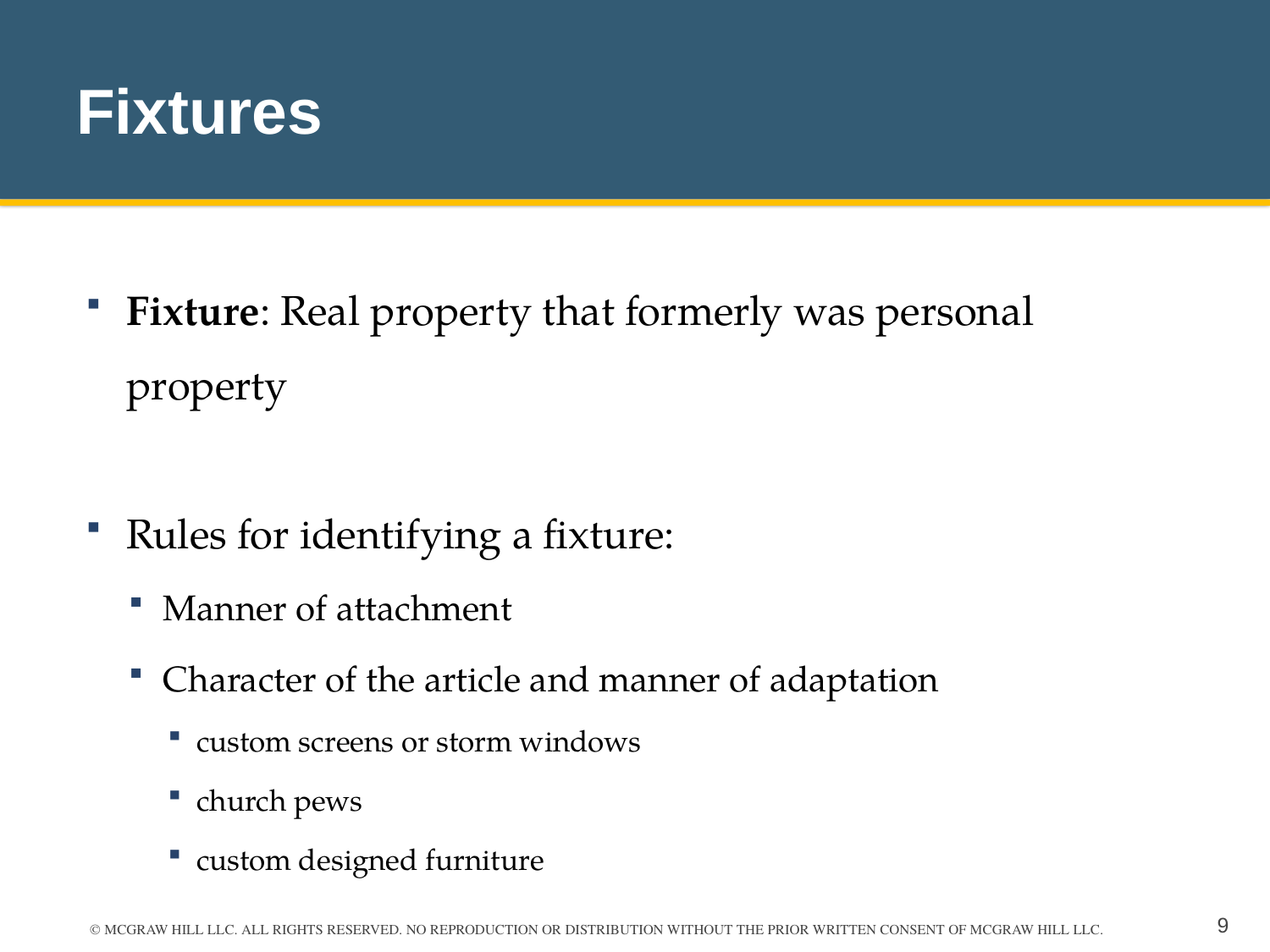

# Fixtures
Fixture: Real property that formerly was personal property

Rules for identifying a fixture:
Manner of attachment
Character of the article and manner of adaptation
custom screens or storm windows
church pews
custom designed furniture
© MCGRAW HILL LLC. ALL RIGHTS RESERVED. NO REPRODUCTION OR DISTRIBUTION WITHOUT THE PRIOR WRITTEN CONSENT OF MCGRAW HILL LLC.
9